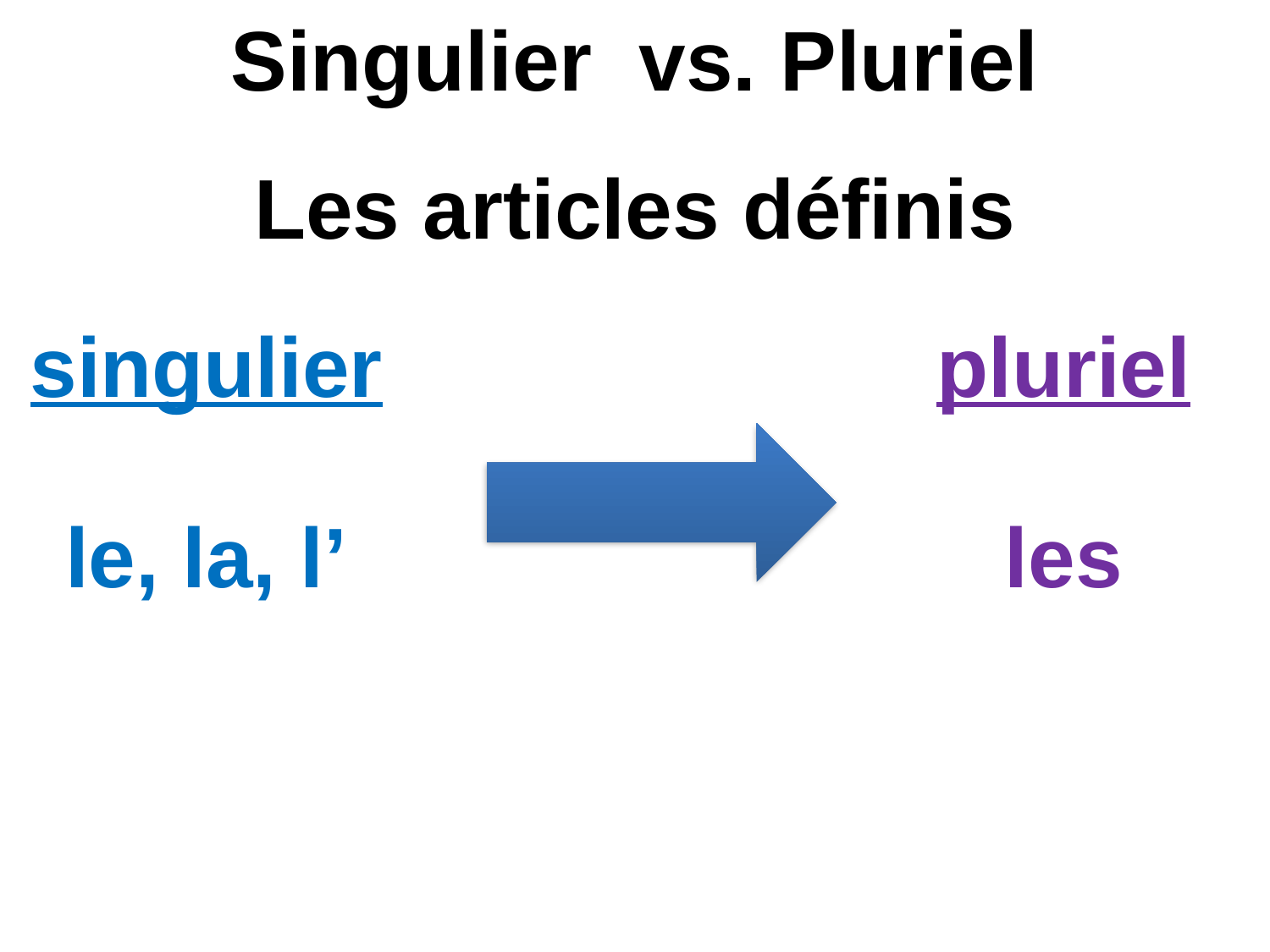

Singulier  vs. Pluriel
Les articles définis
singulier
pluriel

le, la, l’
les